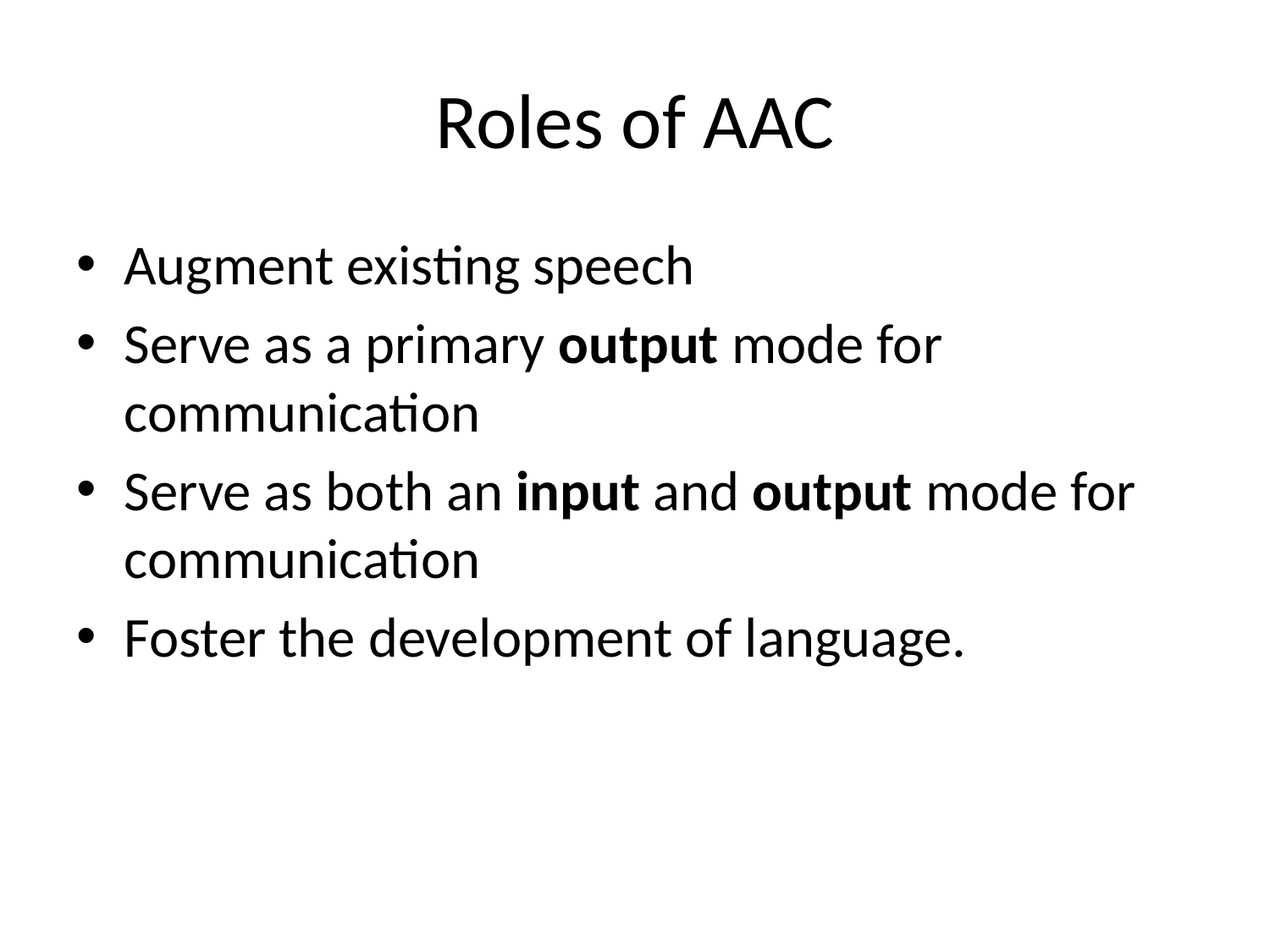

# Roles of AAC
Augment existing speech
Serve as a primary output mode for communication
Serve as both an input and output mode for communication
Foster the development of language.